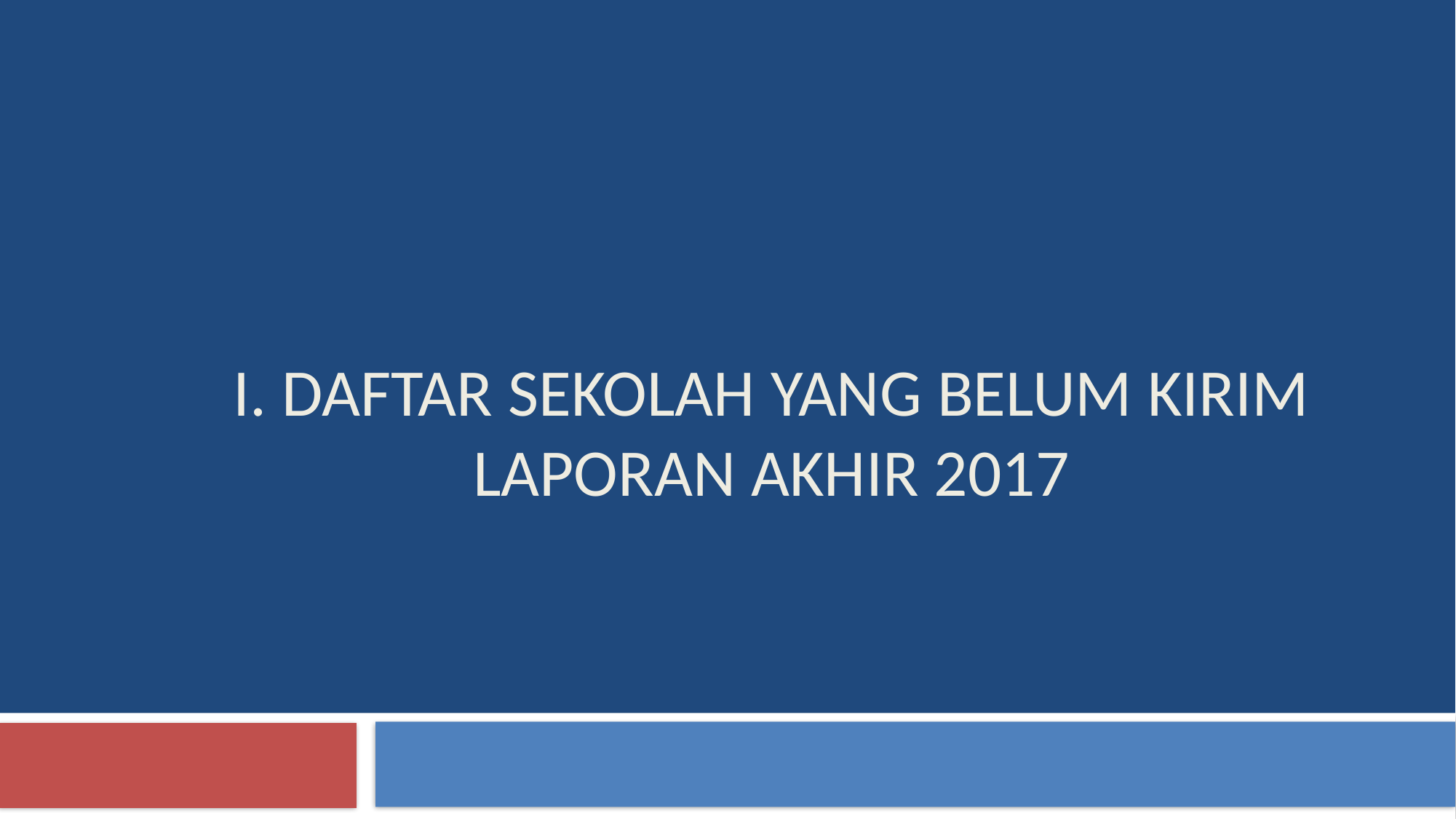

# I. Daftar sekolah yang belum kirim laporan akhir 2017